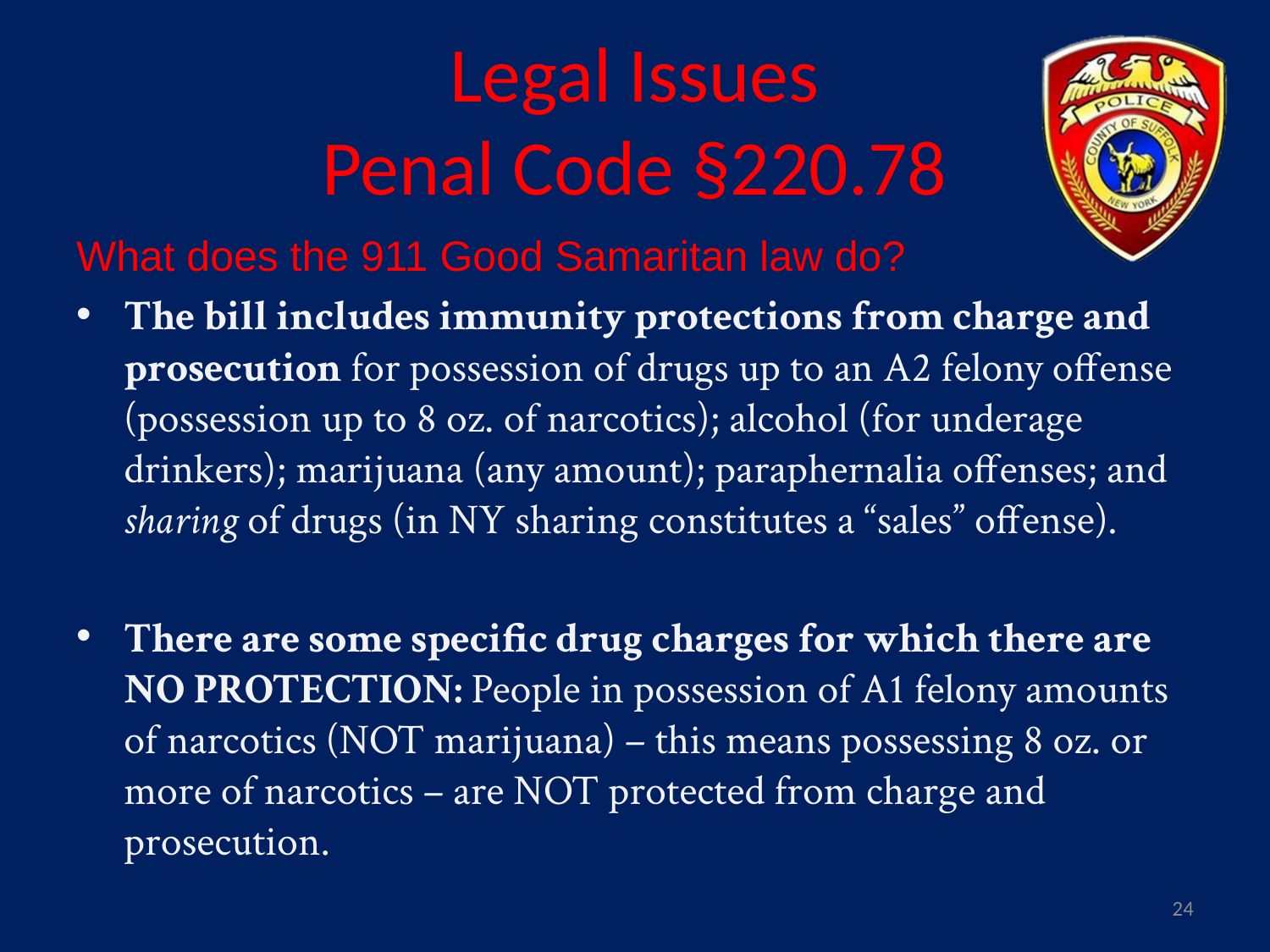

# Legal Issues Penal Code §220.78
What does the 911 Good Samaritan law do?
The bill includes immunity protections from charge and prosecution for possession of drugs up to an A2 felony offense (possession up to 8 oz. of narcotics); alcohol (for underage drinkers); marijuana (any amount); paraphernalia offenses; and sharing of drugs (in NY sharing constitutes a “sales” offense).

There are some specific drug charges for which there are NO PROTECTION: People in possession of A1 felony amounts of narcotics (NOT marijuana) – this means possessing 8 oz. or more of narcotics – are NOT protected from charge and prosecution.
24